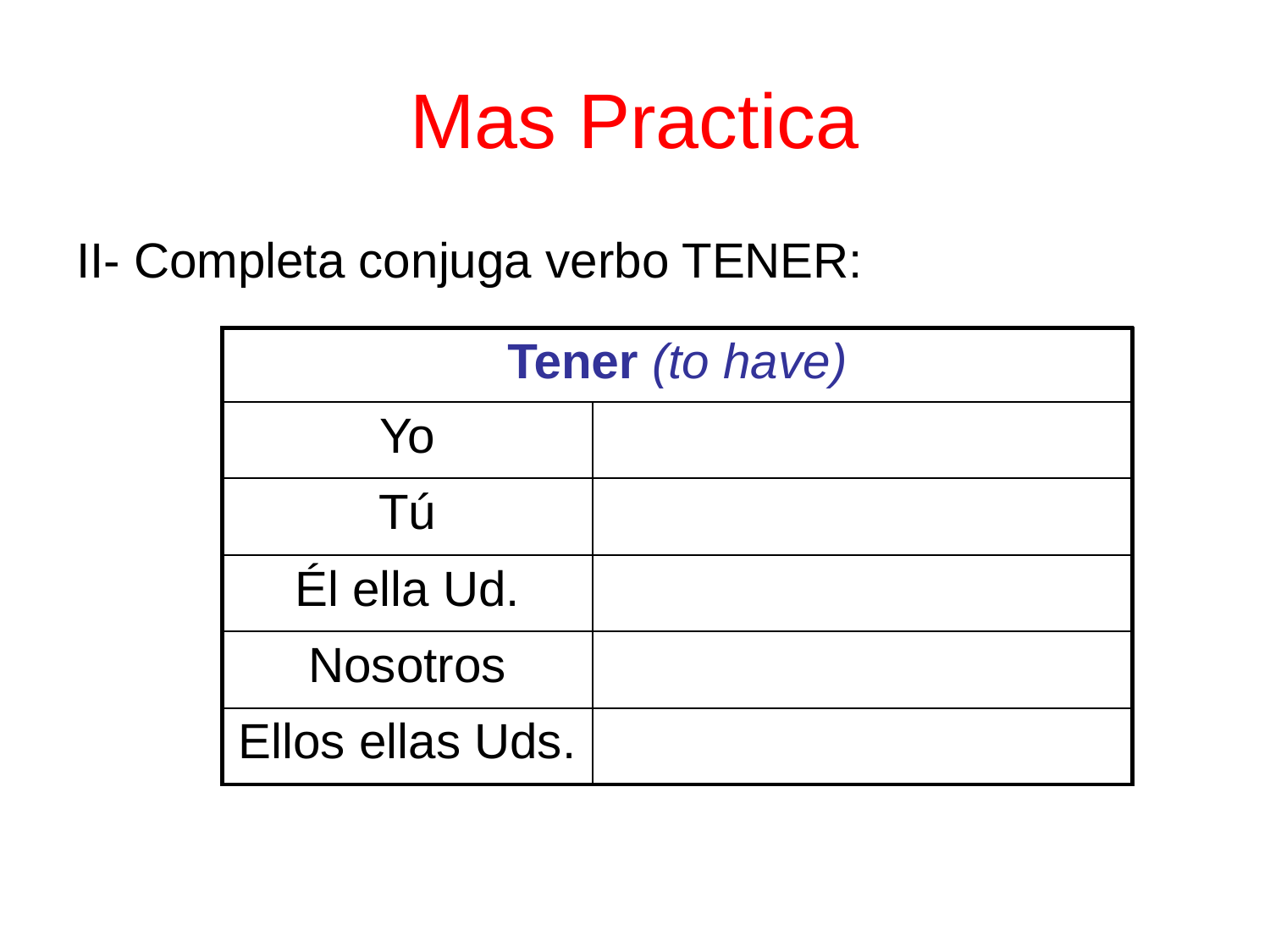

# Mas Practica
II- Completa conjuga verbo TENER:
| Tener (to have) |  |
| --- | --- |
| Yo |  |
| Tú |  |
| Él ella Ud. |  |
| Nosotros |  |
| Ellos ellas Uds. |  |